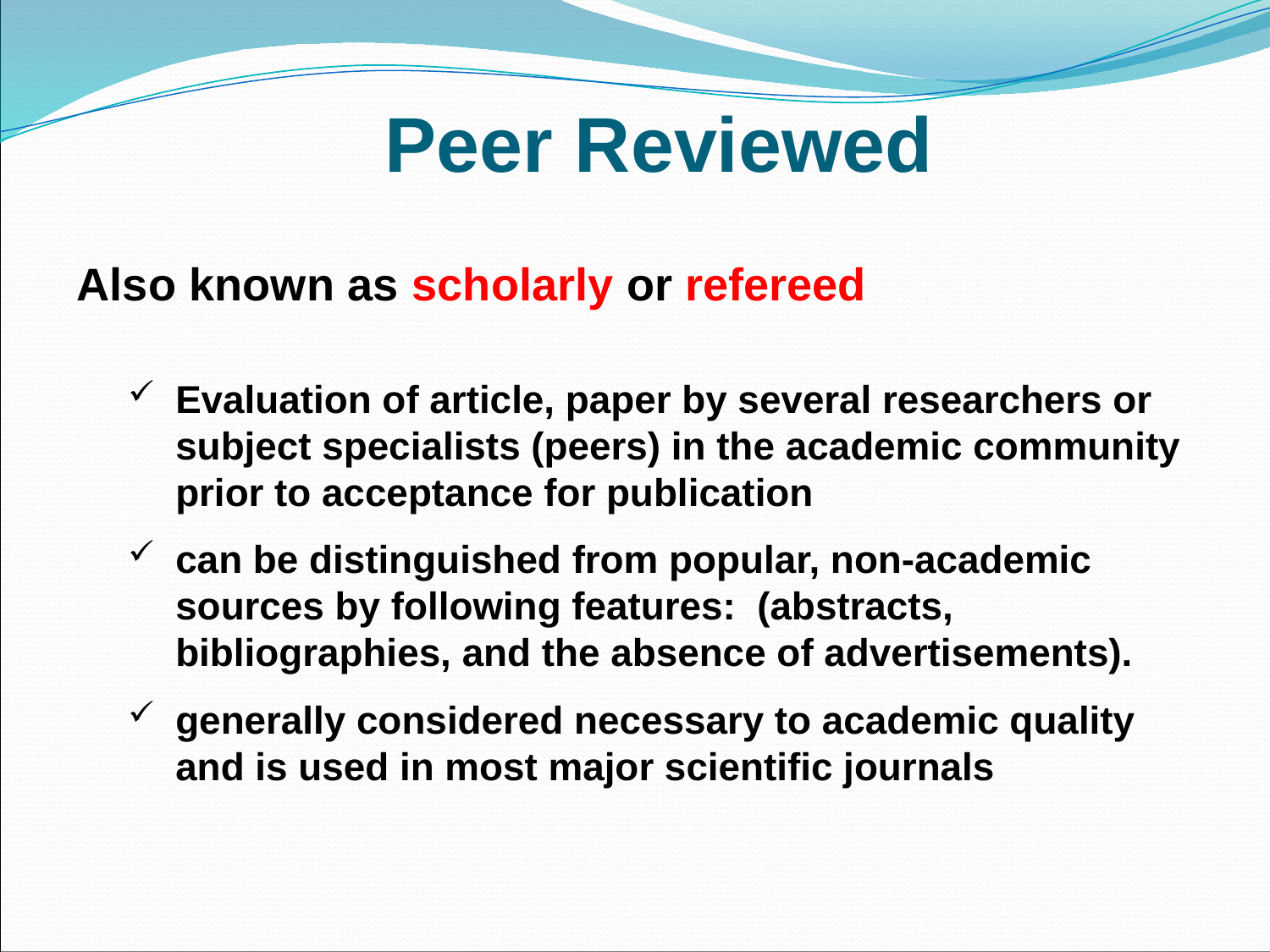

# Peer Reviewed
Also known as scholarly or refereed

Evaluation of article, paper by several researchers or subject specialists (peers) in the academic community prior to acceptance for publication
can be distinguished from popular, non-academic sources by following features:  (abstracts, bibliographies, and the absence of advertisements).
generally considered necessary to academic quality and is used in most major scientific journals